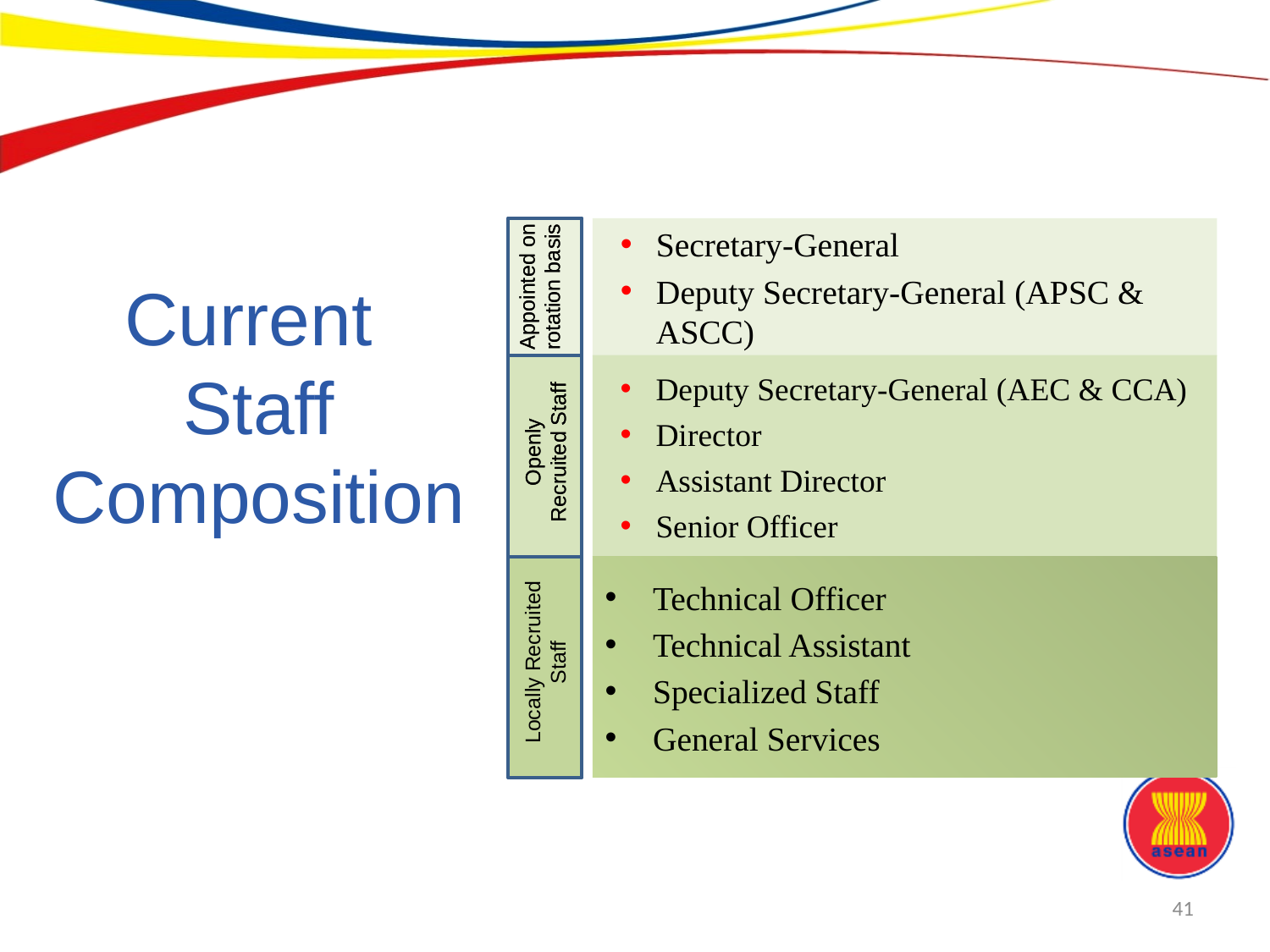

# Current Staff Composition

Secretary-General
Deputy Secretary-General (APSC & ASCC)
Appointed on rotation basis
Appointed on rotation basis
Deputy Secretary-General (AEC & CCA)
Director
Assistant Director
Senior Officer

Openly Recruited Staff
Openly Recruited Staff

Technical Officer
Technical Assistant
Specialized Staff
General Services
Locally Recruited Staff
41